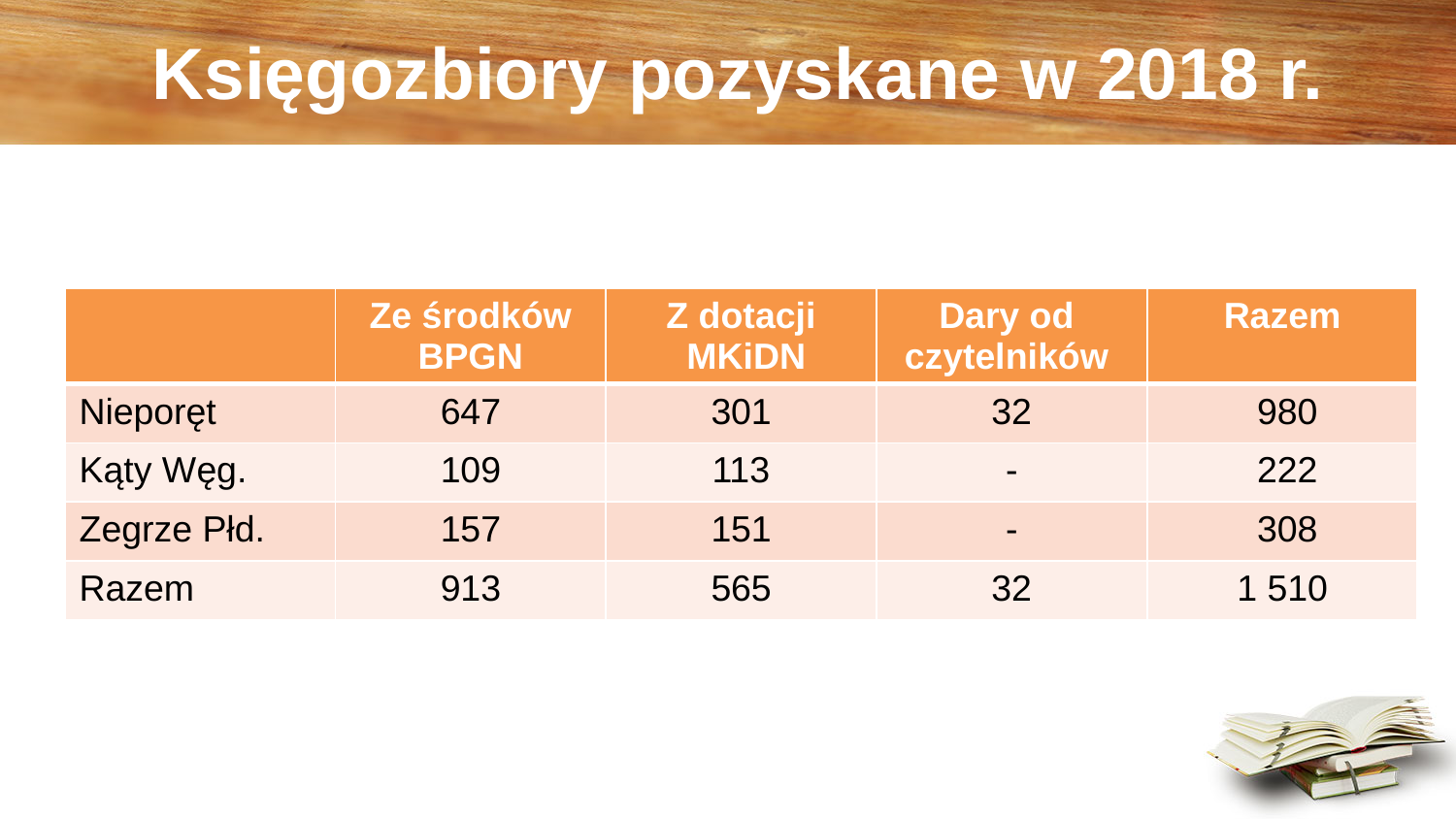

# Księgozbiory pozyskane w 2018 r.
|  | Ze środków BPGN | Z dotacji MKiDN | Dary od czytelników | Razem |
| --- | --- | --- | --- | --- |
| Nieporęt | 647 | 301 | 32 | 980 |
| Kąty Węg. | 109 | 113 | - | 222 |
| Zegrze Płd. | 157 | 151 | - | 308 |
| Razem | 913 | 565 | 32 | 1 510 |